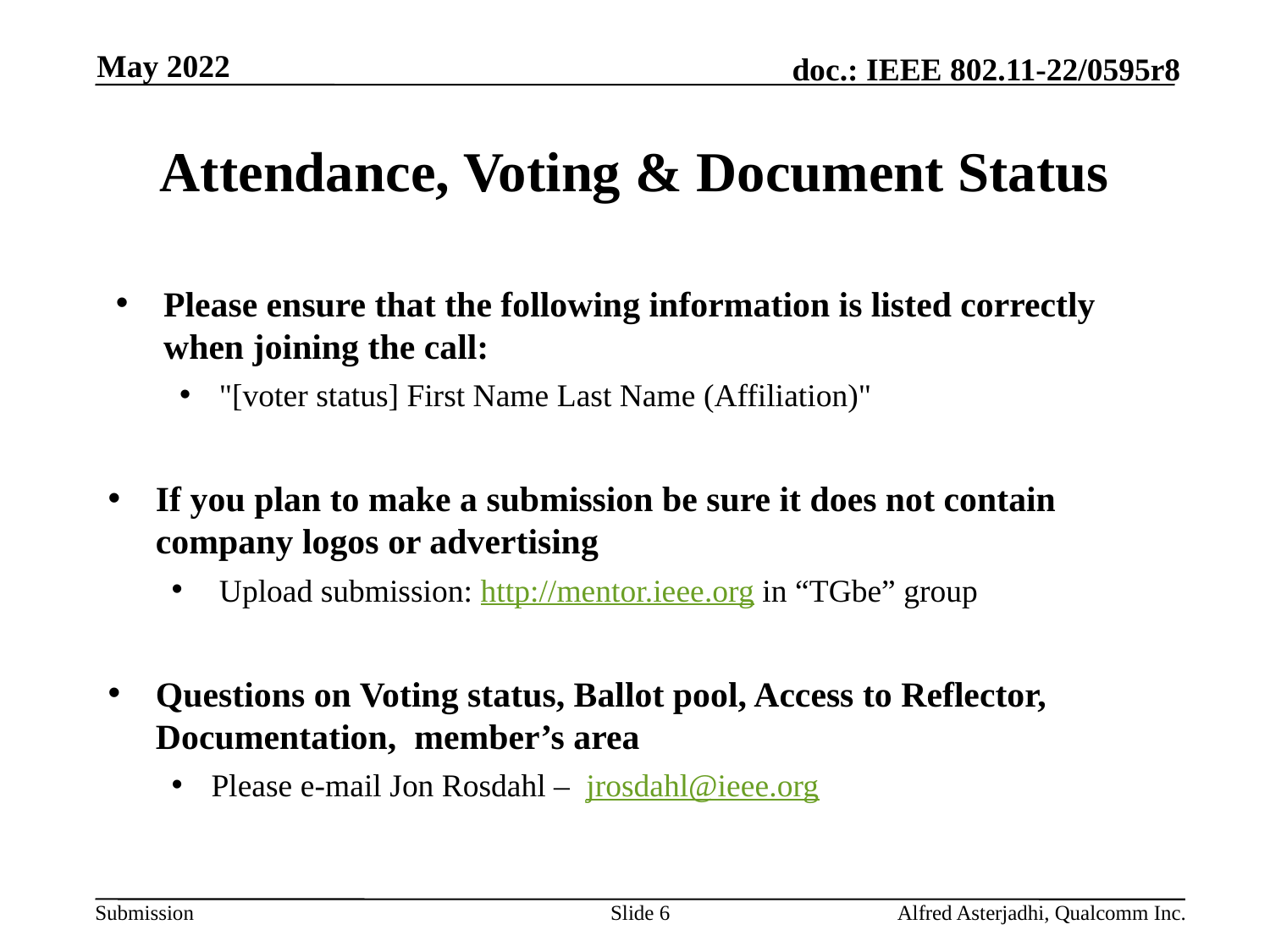

May 2022
# Attendance, Voting & Document Status
Please ensure that the following information is listed correctly when joining the call:
"[voter status] First Name Last Name (Affiliation)"

If you plan to make a submission be sure it does not contain company logos or advertising
Upload submission: http://mentor.ieee.org in “TGbe” group

Questions on Voting status, Ballot pool, Access to Reflector, Documentation,  member’s area
Please e-mail Jon Rosdahl –  jrosdahl@ieee.org
Slide 6
Alfred Asterjadhi, Qualcomm Inc.